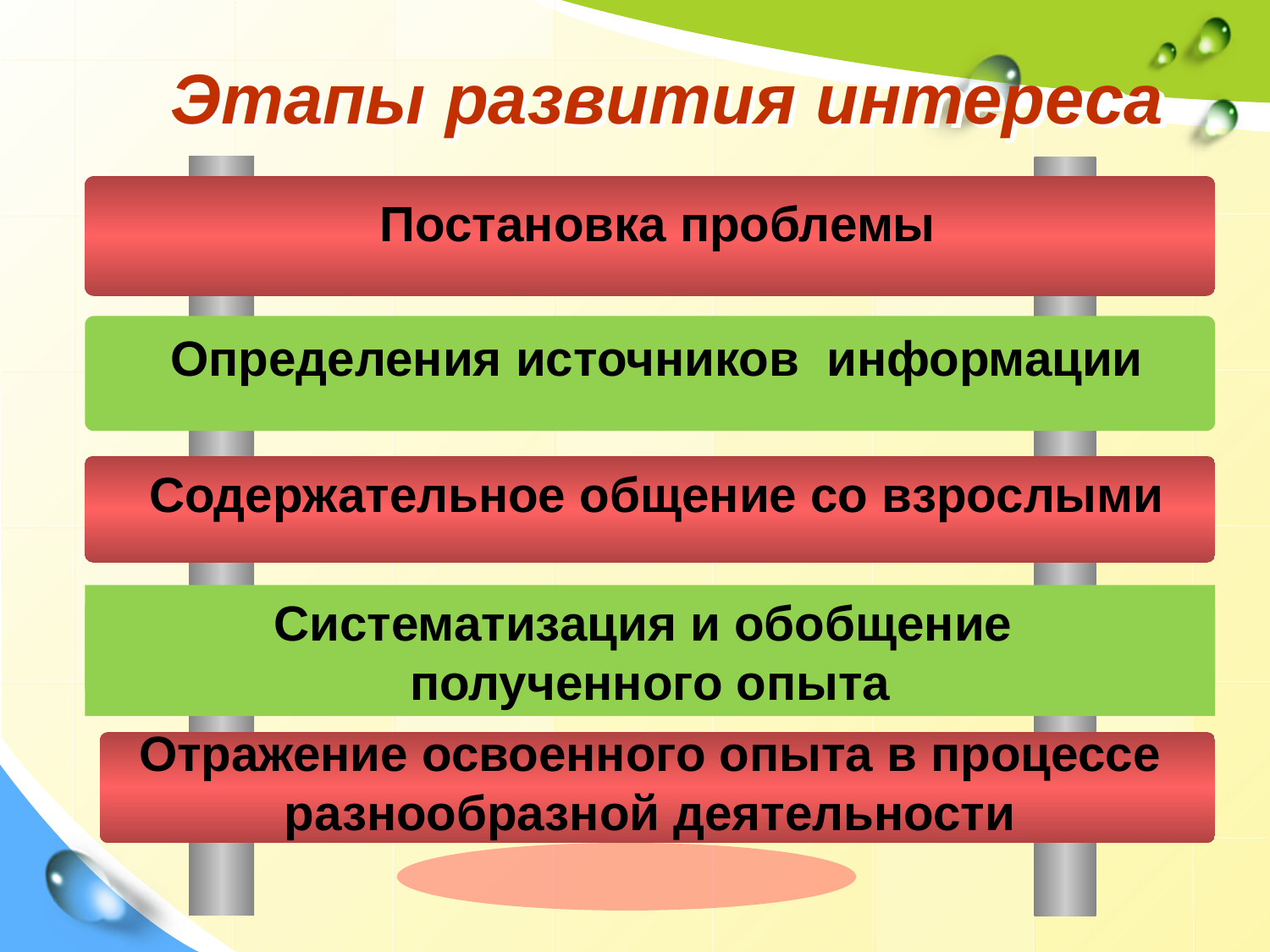

# Этапы развития интереса

 Постановка проблемы

 Определения источников  информации

 Содержательное общение со взрослыми

Систематизация и обобщение
полученного опыта
Отражение освоенного опыта в процессе разнообразной деятельности